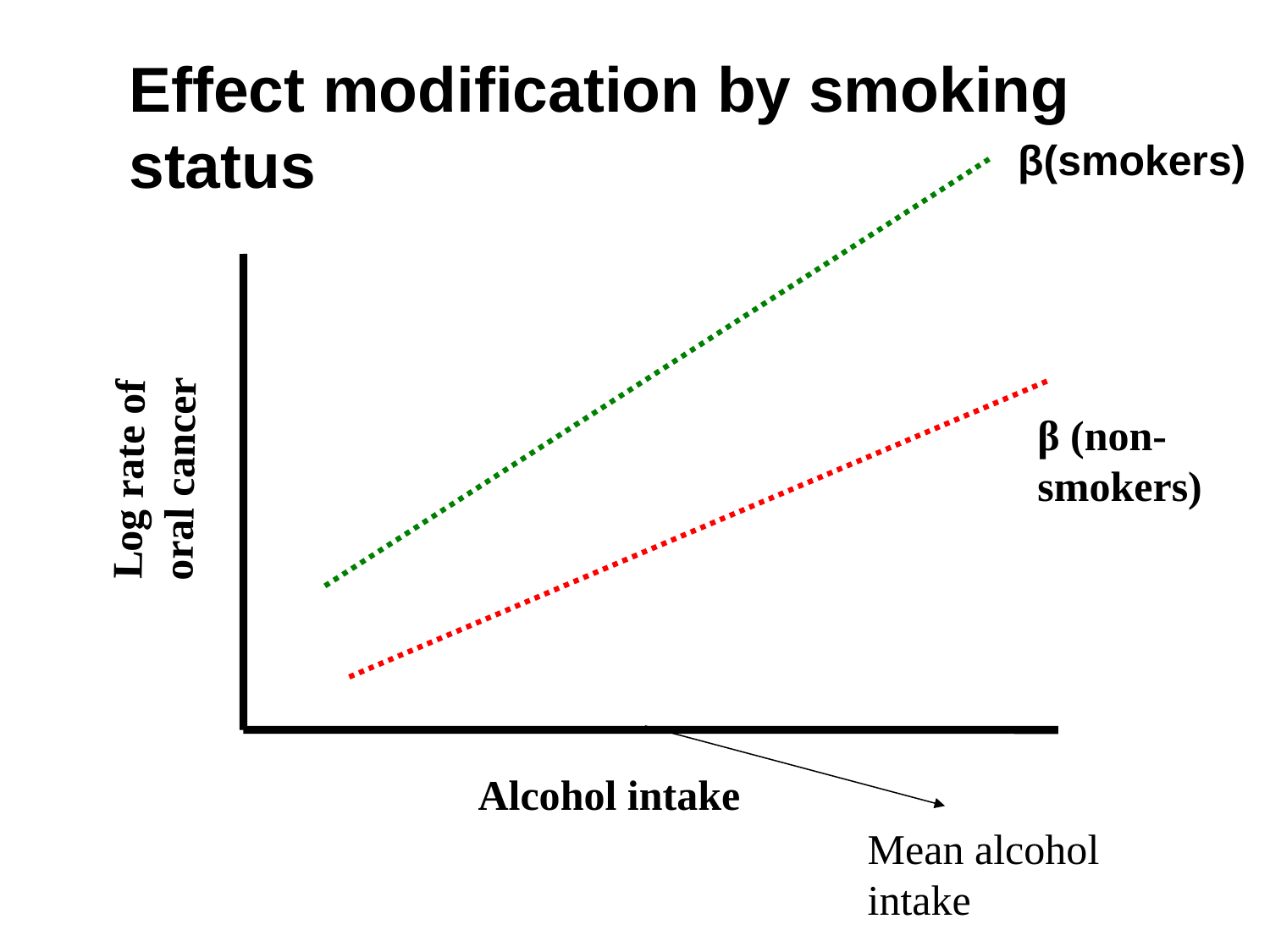

Effect modification by smoking status
β(smokers)

Log rate of oral cancer
β (non-smokers)

Alcohol intake
Mean alcohol intake